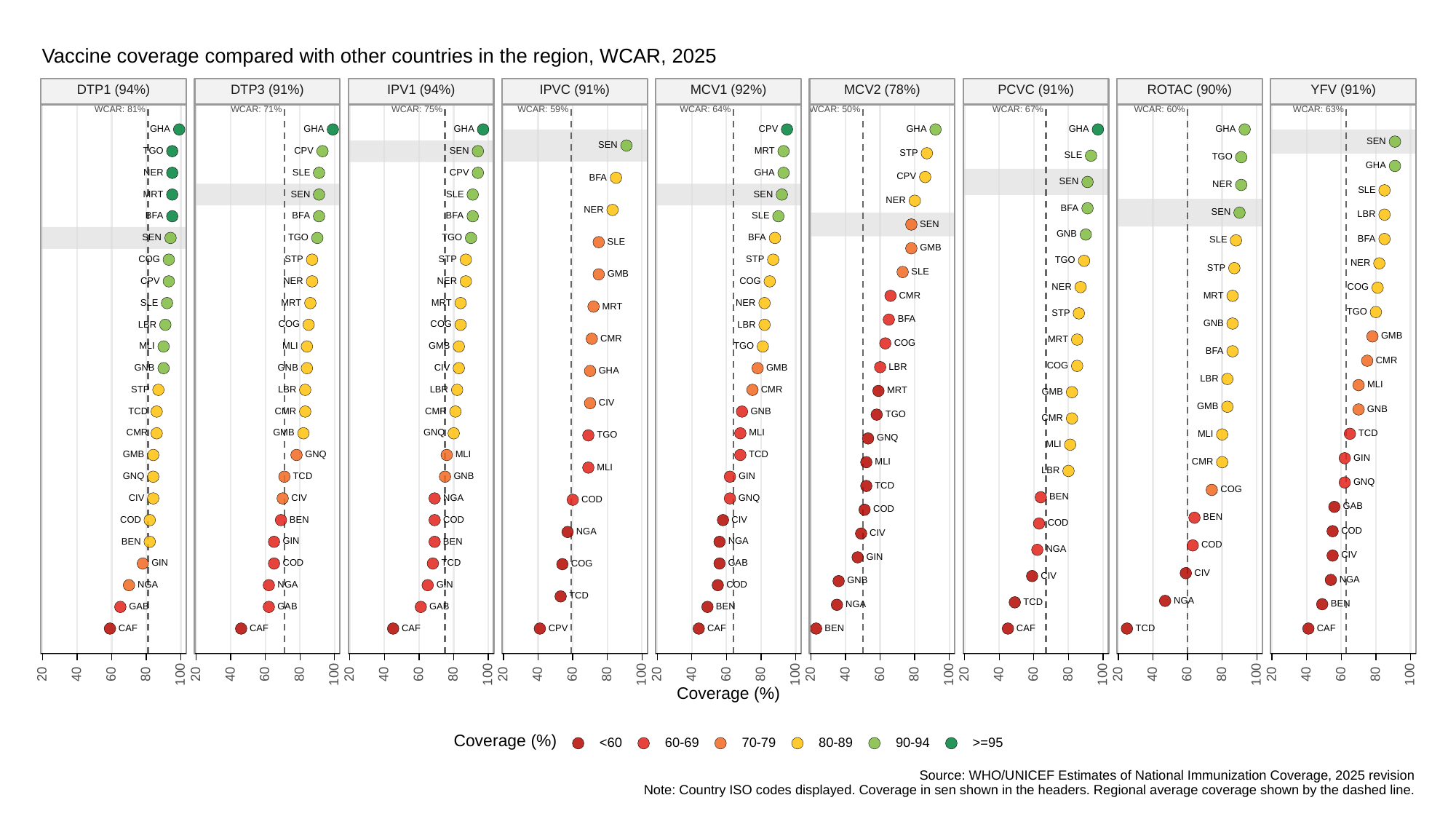

Vaccine coverage compared with other countries in the region, WCAR, 2025

ROTAC (90%)
DTP1 (94%)
DTP3 (91%)
IPV1 (94%)
IPVC (91%)
MCV1 (92%)
MCV2 (78%)
PCVC (91%)
YFV (91%)

WCAR: 81%
WCAR: 71%
WCAR: 75%
WCAR: 59%
WCAR: 64%
WCAR: 50%
WCAR: 67%
WCAR: 60%
WCAR: 63%

GHA
GHA
GHA
CPV
GHA
GHA
GHA

SEN

SEN

TGO
CPV
SEN
MRT
STP

SLE
TGO

GHA

SLE
CPV
GHA
NER

CPV
BFA

SEN

NER

SLE

SEN
SLE
SEN
MRT

NER

BFA
NER

SEN

LBR
SLE

BFA
BFA
BFA

SEN

GNB

TGO
TGO
SEN

BFA
BFA

SLE
SLE

GMB

COG
STP
STP
STP
TGO

NER

STP

SLE

GMB

COG
CPV
NER
NER

NER
COG

CMR
MRT

SLE
MRT
MRT
NER

MRT

TGO
STP

BFA

GNB
COG
COG
LBR
LBR

GMB

CMR
MRT

COG

TGO
GMB
MLI
MLI

BFA

CMR

COG

LBR
GNB
GNB
CIV
GMB

GHA

LBR

MLI

STP
CMR

LBR
LBR
MRT
GMB

CIV

GMB

GNB
TCD
CMR
CMR
GNB

TGO

CMR

GNQ

CMR
GMB
MLI
TCD
MLI
TGO

GNQ

MLI

GNQ
GMB
TCD
MLI

GIN

CMR
MLI

MLI

LBR

GNQ
TCD
GNB
GIN

GNQ

TCD

COG

BEN

GNQ
CIV
CIV
NGA
COD

GAB

COD

BEN
COD
COD
CIV
BEN

COD

COD

NGA
CIV

GIN
NGA
BEN
BEN

COD

NGA

CIV
GIN

COD
GIN
TCD
GAB
COG

CIV

CIV

NGA
GNB

COD
NGA
NGA
GIN

TCD

NGA

TCD

BEN

NGA
GAB
GAB
GAB
BEN

CAF
CAF
CAF
CPV
CAF
CAF
TCD
CAF
BEN

20
40
60
80
100
20
40
60
80
100
20
40
60
80
100
20
40
60
80
100
20
40
60
80
100
20
40
60
80
100
20
40
60
80
100
20
40
60
80
100
20
40
60
80
100
Coverage (%)
Coverage (%)

<60
60-69
70-79
80-89
90-94
>=95
Source: WHO/UNICEF Estimates of National Immunization Coverage, 2025 revision
Note: Country ISO codes displayed. Coverage in sen shown in the headers. Regional average coverage shown by the dashed line.